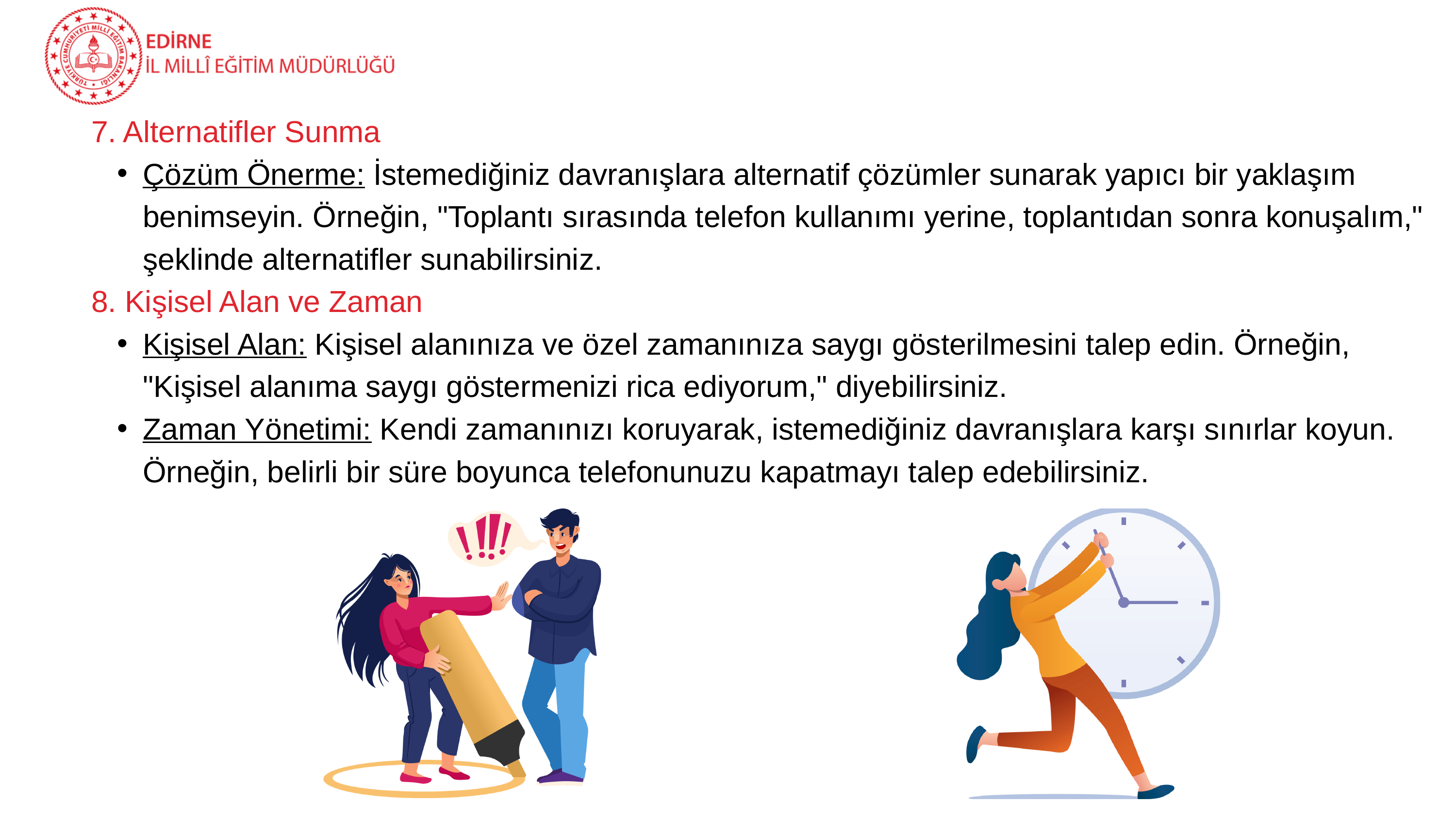

7. Alternatifler Sunma
Çözüm Önerme: İstemediğiniz davranışlara alternatif çözümler sunarak yapıcı bir yaklaşım benimseyin. Örneğin, "Toplantı sırasında telefon kullanımı yerine, toplantıdan sonra konuşalım," şeklinde alternatifler sunabilirsiniz.
8. Kişisel Alan ve Zaman
Kişisel Alan: Kişisel alanınıza ve özel zamanınıza saygı gösterilmesini talep edin. Örneğin, "Kişisel alanıma saygı göstermenizi rica ediyorum," diyebilirsiniz.
Zaman Yönetimi: Kendi zamanınızı koruyarak, istemediğiniz davranışlara karşı sınırlar koyun. Örneğin, belirli bir süre boyunca telefonunuzu kapatmayı talep edebilirsiniz.